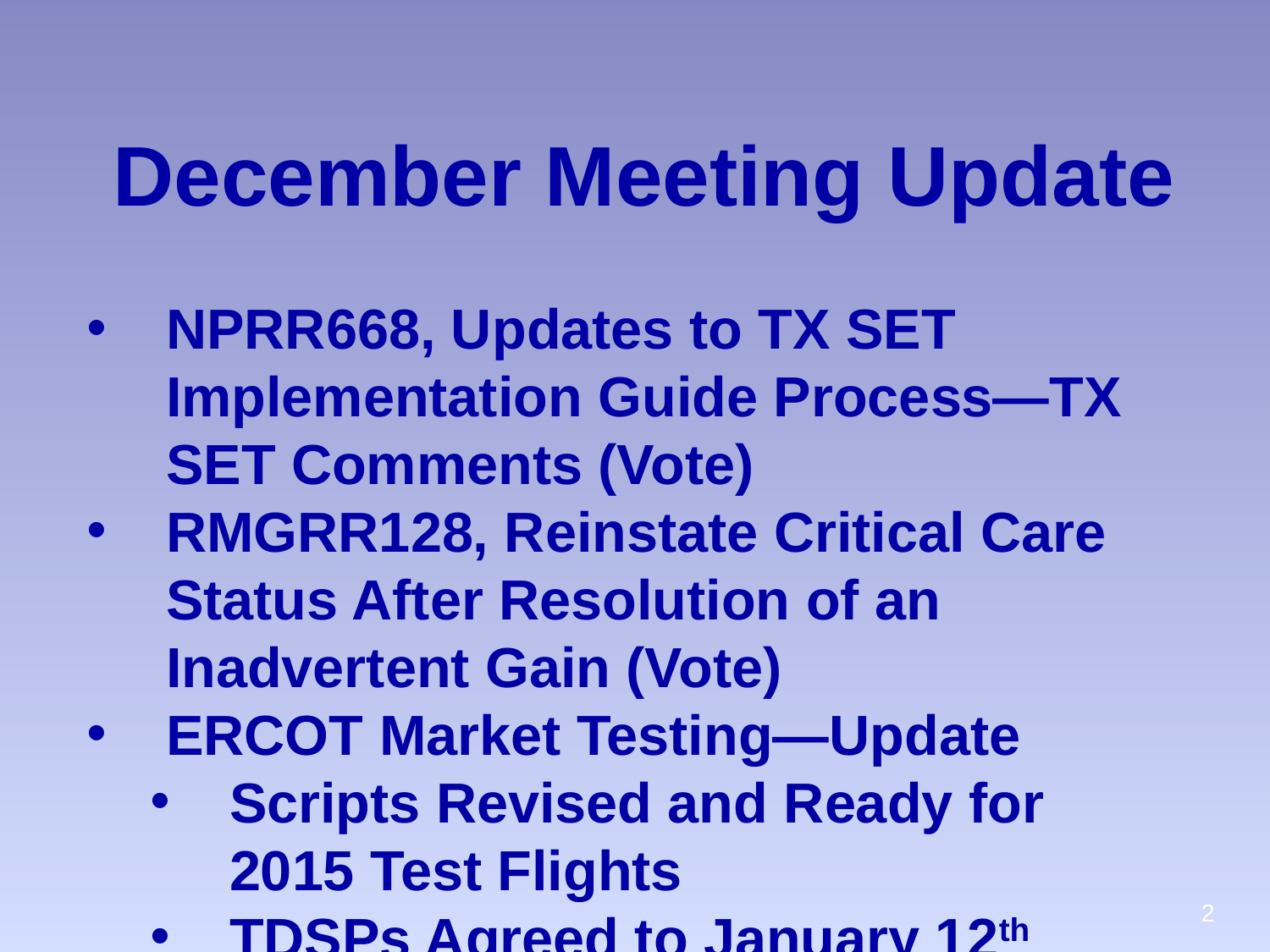

December Meeting Update
NPRR668, Updates to TX SET Implementation Guide Process—TX SET Comments (Vote)
RMGRR128, Reinstate Critical Care Status After Resolution of an Inadvertent Gain (Vote)
ERCOT Market Testing—Update
Scripts Revised and Ready for 2015 Test Flights
TDSPs Agreed to January 12th Day 1 SIM Date
2